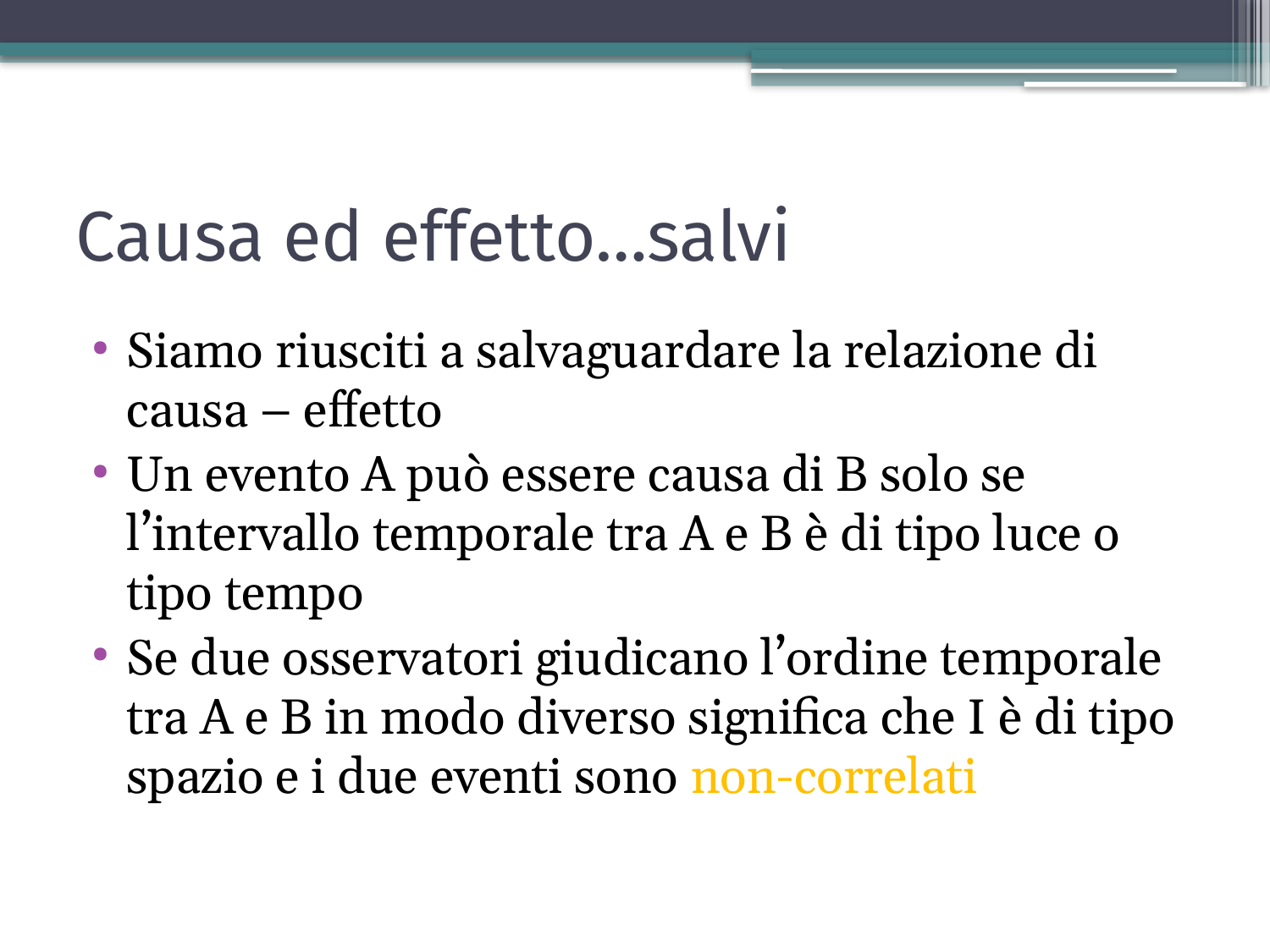

# Causa ed effetto…salvi
Siamo riusciti a salvaguardare la relazione di causa – effetto
Un evento A può essere causa di B solo se l’intervallo temporale tra A e B è di tipo luce o tipo tempo
Se due osservatori giudicano l’ordine temporale tra A e B in modo diverso significa che I è di tipo spazio e i due eventi sono non-correlati